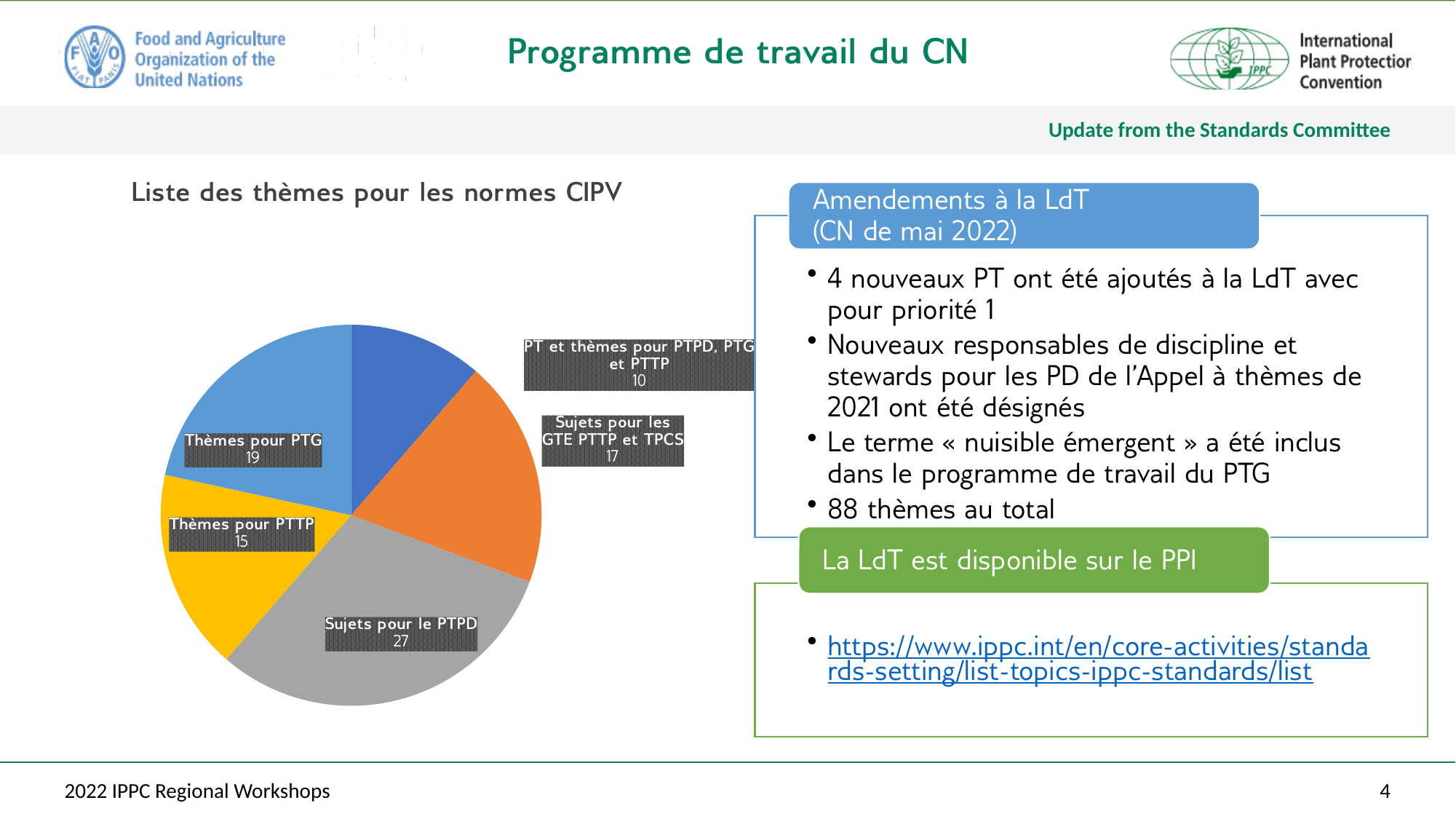

# Programme de travail du CN

### Chart: Liste des thèmes pour les normes CIPV

| Category | Number |
|---|---|
| TPs and topics for TPDP, TPG and TPPT | 10.0 |
| Topics for EWGs, TPPT and TPCS | 17.0 |
| Subjects for TPDP | 27.0 |
| Subjects for TPPT | 15.0 |
| Subjects for TPG | 19.0 |
4 nouveaux PT ont été ajoutés à la LdT avec pour priorité 1
Nouveaux responsables de discipline et stewards pour les PD de l’Appel à thèmes de 2021 ont été désignés
Le terme « nuisible émergent » a été inclus dans le programme de travail du PTG
88 thèmes au total
Amendements à la LdT
(CN de mai 2022)
https://www.ippc.int/en/core-activities/standards-setting/list-topics-ippc-standards/list
La LdT est disponible sur le PPI